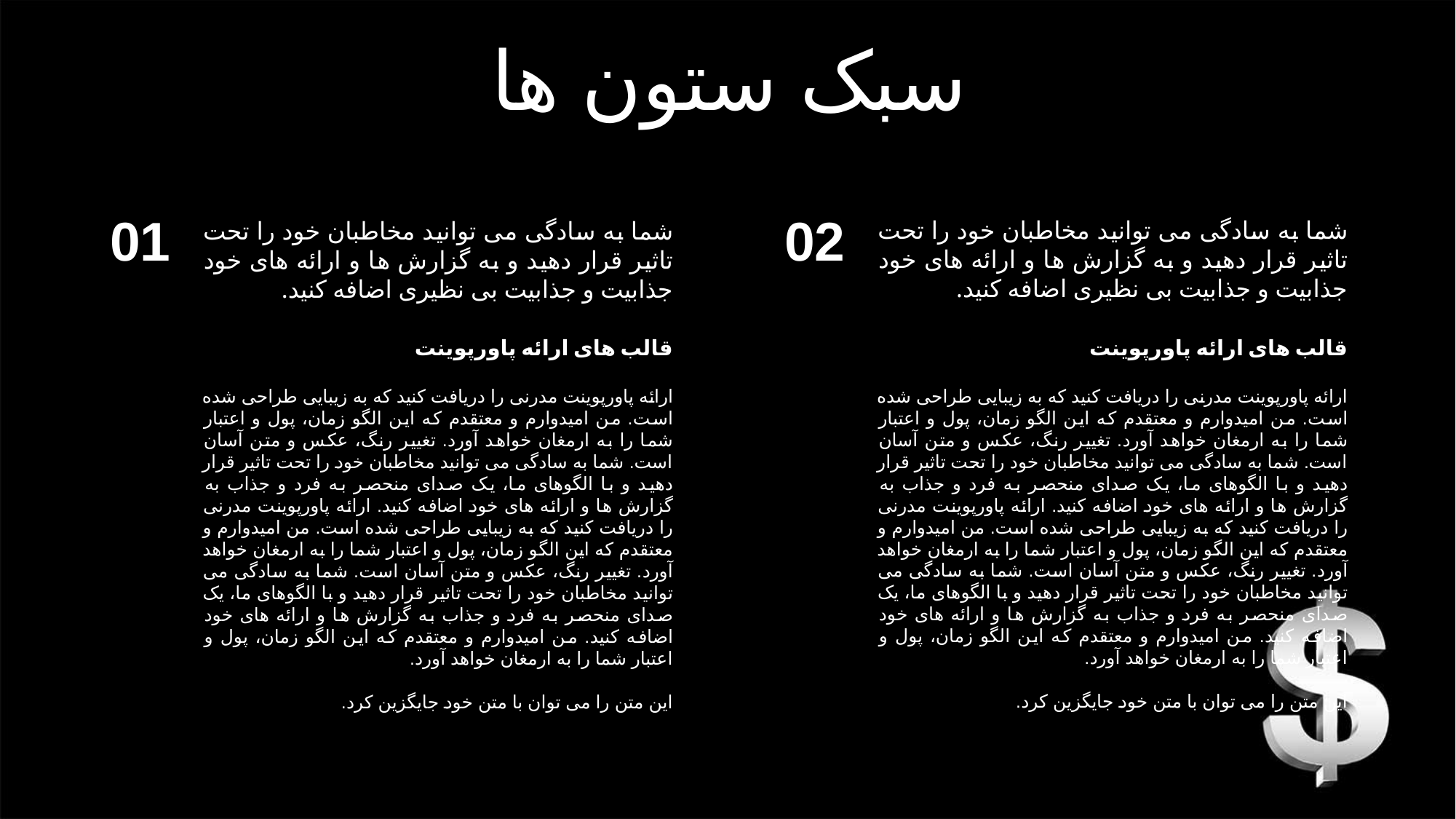

سبک ستون ها
01
02
شما به سادگی می توانید مخاطبان خود را تحت تاثیر قرار دهید و به گزارش ها و ارائه های خود جذابیت و جذابیت بی نظیری اضافه کنید.
شما به سادگی می توانید مخاطبان خود را تحت تاثیر قرار دهید و به گزارش ها و ارائه های خود جذابیت و جذابیت بی نظیری اضافه کنید.
قالب های ارائه پاورپوینت
قالب های ارائه پاورپوینت
ارائه پاورپوینت مدرنی را دریافت کنید که به زیبایی طراحی شده است. من امیدوارم و معتقدم که این الگو زمان، پول و اعتبار شما را به ارمغان خواهد آورد. تغییر رنگ، عکس و متن آسان است. شما به سادگی می توانید مخاطبان خود را تحت تاثیر قرار دهید و با الگوهای ما، یک صدای منحصر به فرد و جذاب به گزارش ها و ارائه های خود اضافه کنید. ارائه پاورپوینت مدرنی را دریافت کنید که به زیبایی طراحی شده است. من امیدوارم و معتقدم که این الگو زمان، پول و اعتبار شما را به ارمغان خواهد آورد. تغییر رنگ، عکس و متن آسان است. شما به سادگی می توانید مخاطبان خود را تحت تاثیر قرار دهید و با الگوهای ما، یک صدای منحصر به فرد و جذاب به گزارش ها و ارائه های خود اضافه کنید. من امیدوارم و معتقدم که این الگو زمان، پول و اعتبار شما را به ارمغان خواهد آورد.

این متن را می توان با متن خود جایگزین کرد.
ارائه پاورپوینت مدرنی را دریافت کنید که به زیبایی طراحی شده است. من امیدوارم و معتقدم که این الگو زمان، پول و اعتبار شما را به ارمغان خواهد آورد. تغییر رنگ، عکس و متن آسان است. شما به سادگی می توانید مخاطبان خود را تحت تاثیر قرار دهید و با الگوهای ما، یک صدای منحصر به فرد و جذاب به گزارش ها و ارائه های خود اضافه کنید. ارائه پاورپوینت مدرنی را دریافت کنید که به زیبایی طراحی شده است. من امیدوارم و معتقدم که این الگو زمان، پول و اعتبار شما را به ارمغان خواهد آورد. تغییر رنگ، عکس و متن آسان است. شما به سادگی می توانید مخاطبان خود را تحت تاثیر قرار دهید و با الگوهای ما، یک صدای منحصر به فرد و جذاب به گزارش ها و ارائه های خود اضافه کنید. من امیدوارم و معتقدم که این الگو زمان، پول و اعتبار شما را به ارمغان خواهد آورد.

این متن را می توان با متن خود جایگزین کرد.